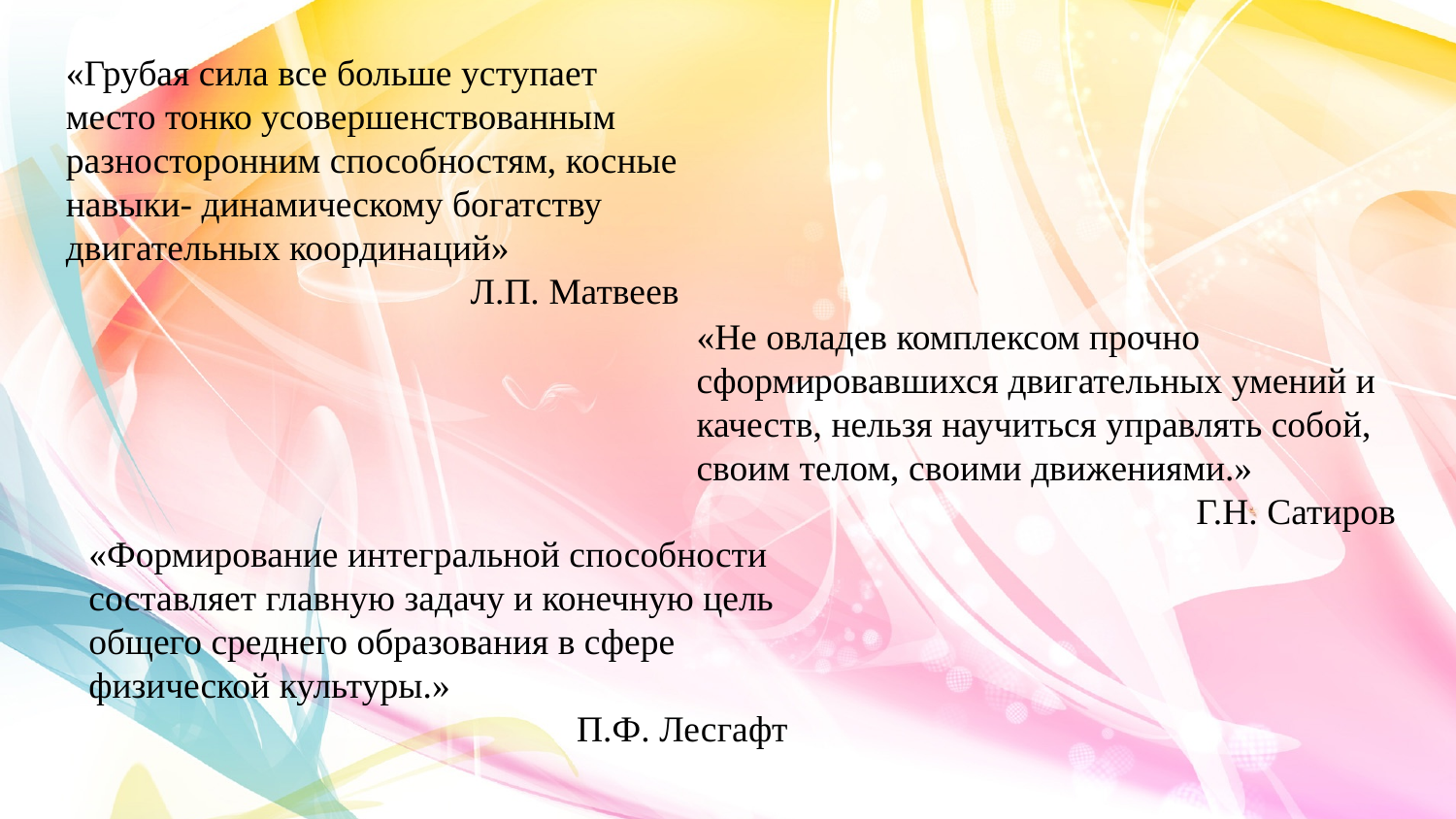

«Грубая сила все больше уступает место тонко усовершенствованным разносторонним способностям, косные навыки- динамическому богатству двигательных координаций»
Л.П. Матвеев
«Не овладев комплексом прочно сформировавшихся двигательных умений и качеств, нельзя научиться управлять собой, своим телом, своими движениями.»
Г.Н. Сатиров
«Формирование интегральной способности составляет главную задачу и конечную цель общего среднего образования в сфере физической культуры.»
П.Ф. Лесгафт